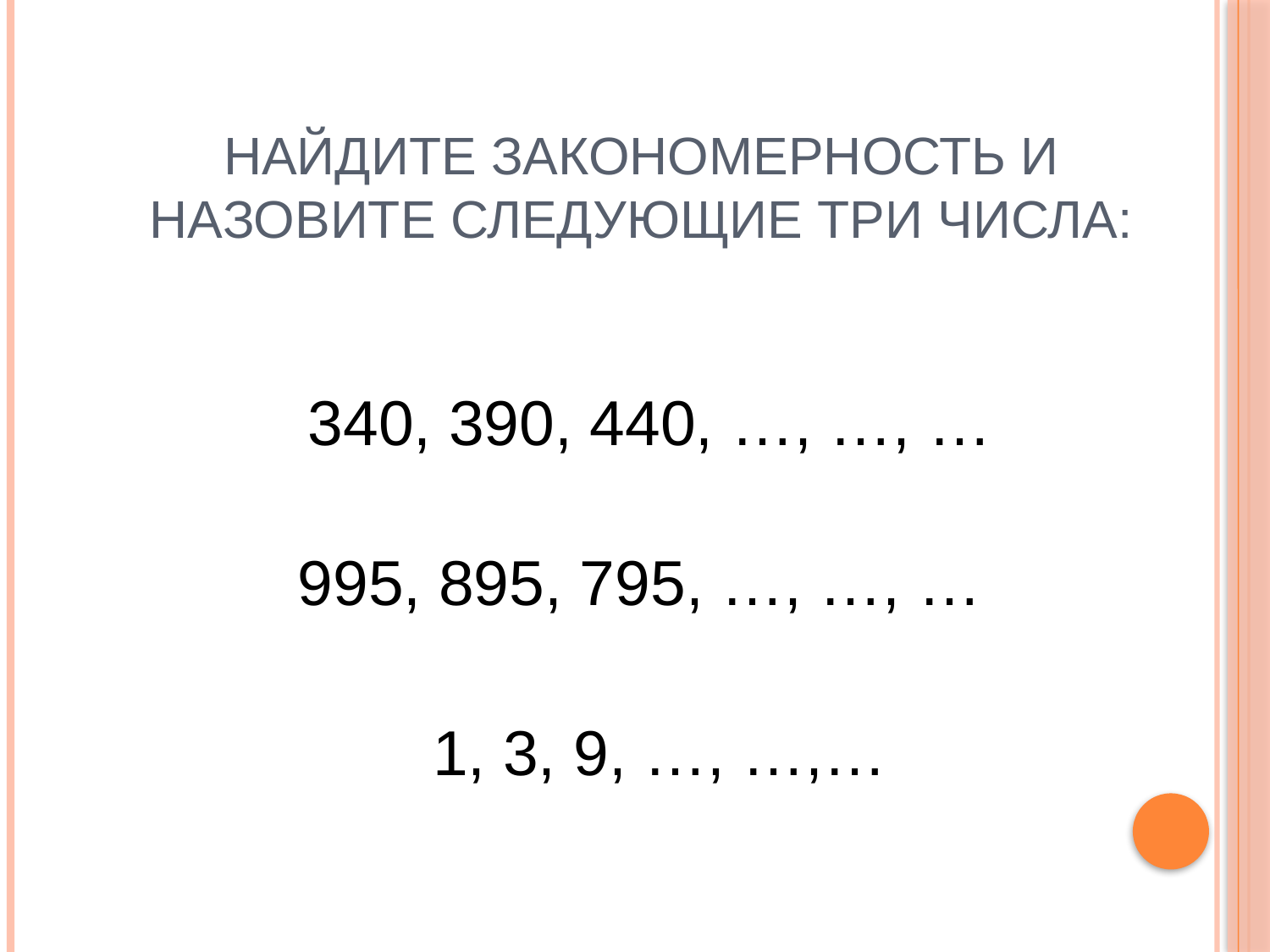

# Найдите закономерность и назовите следующие три числа:
340, 390, 440, …, …, …
995, 895, 795, …, …, …
1, 3, 9, …, …,…